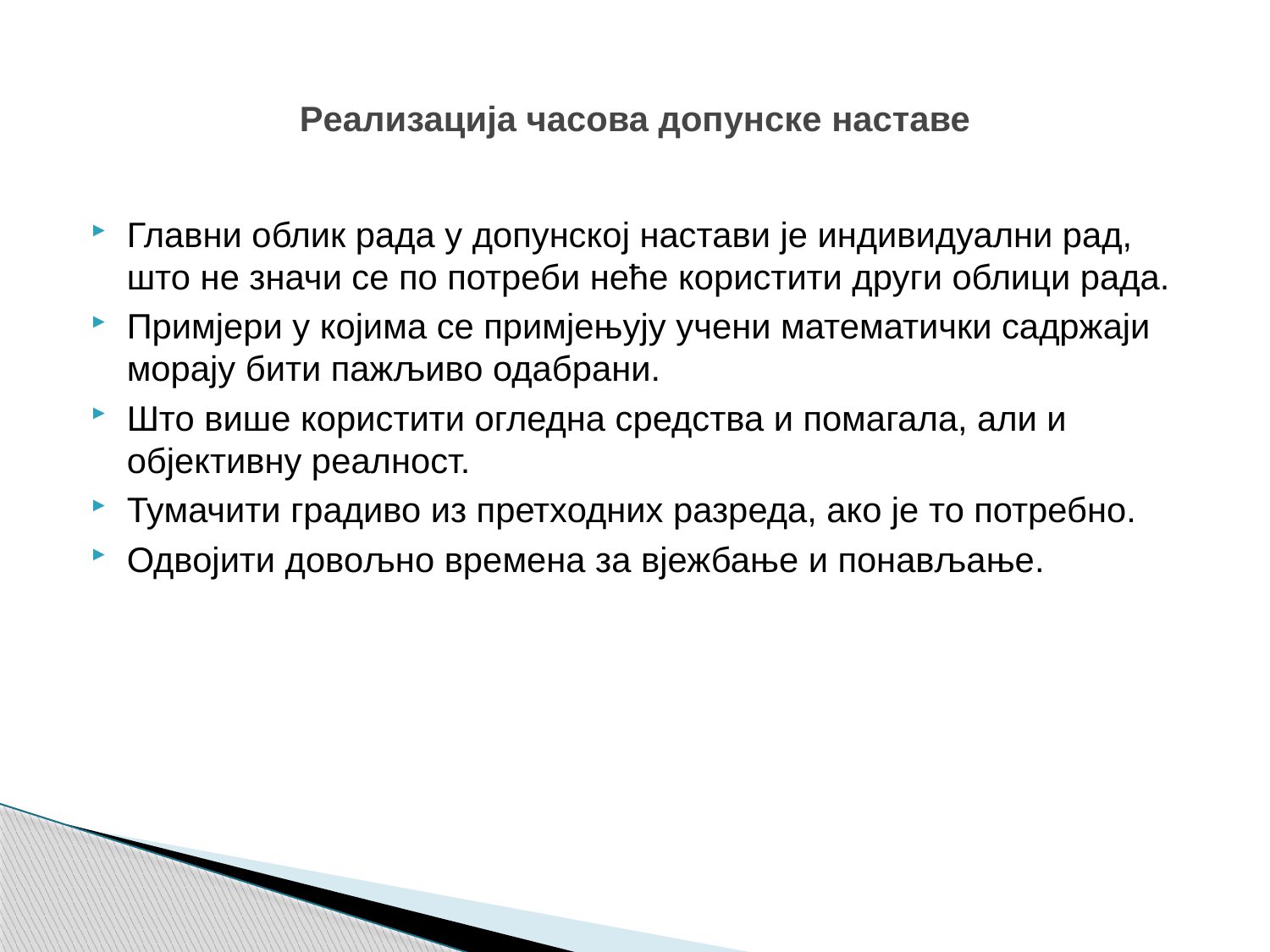

# Реализација часова допунске наставе
Главни облик рада у допунској настави је индивидуални рад, што не значи се по потреби неће користити други облици рада.
Примјери у којима се примјењују учени математички садржаји морају бити пажљиво одабрани.
Што више користити огледна средства и помагала, али и објективну реалност.
Тумачити градиво из претходних разреда, ако је то потребно.
Одвојити довољно времена за вјежбање и понављање.